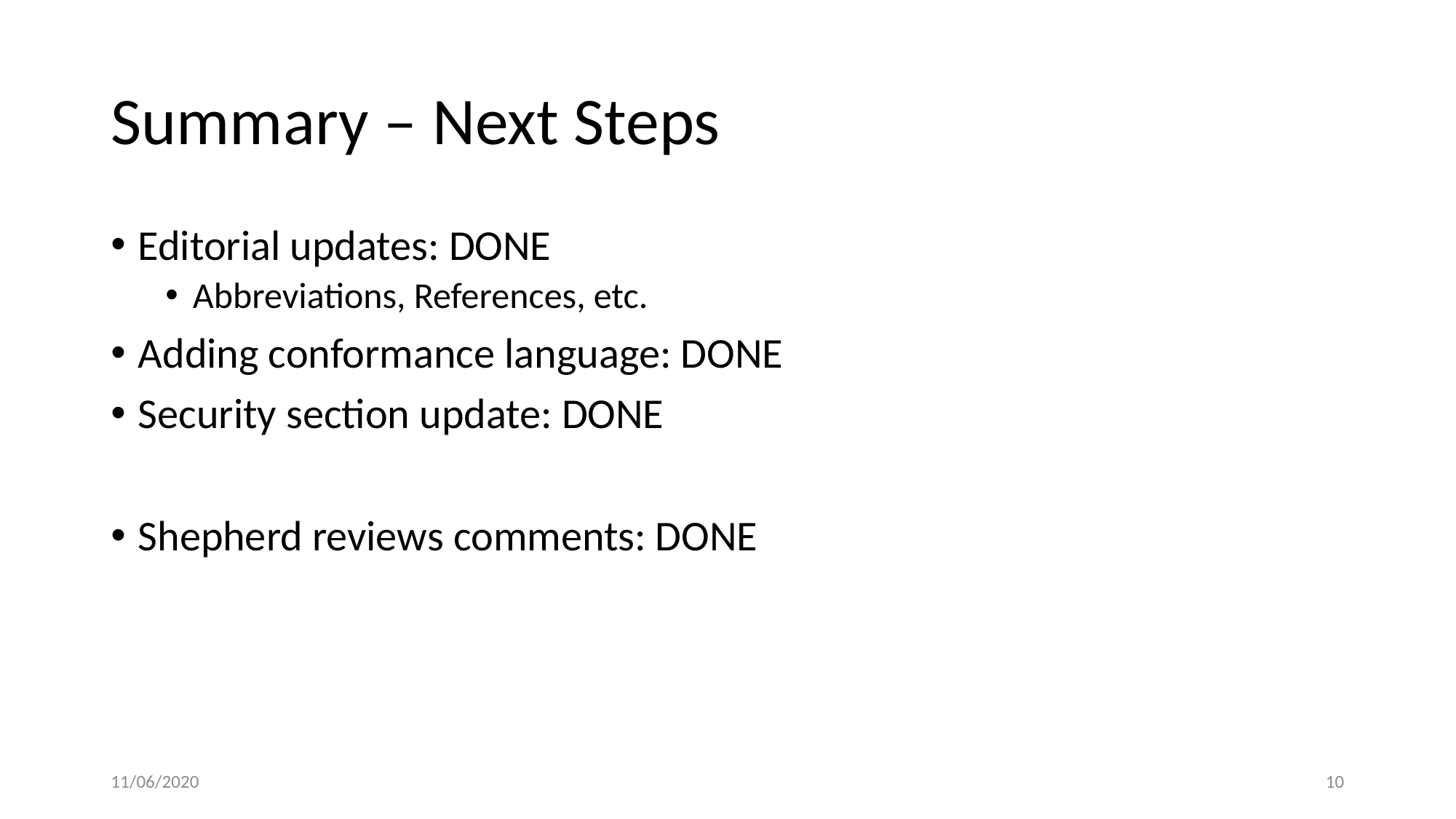

# Summary – Next Steps
Editorial updates: DONE
Abbreviations, References, etc.
Adding conformance language: DONE
Security section update: DONE

Shepherd reviews comments: DONE

11/06/2020
10